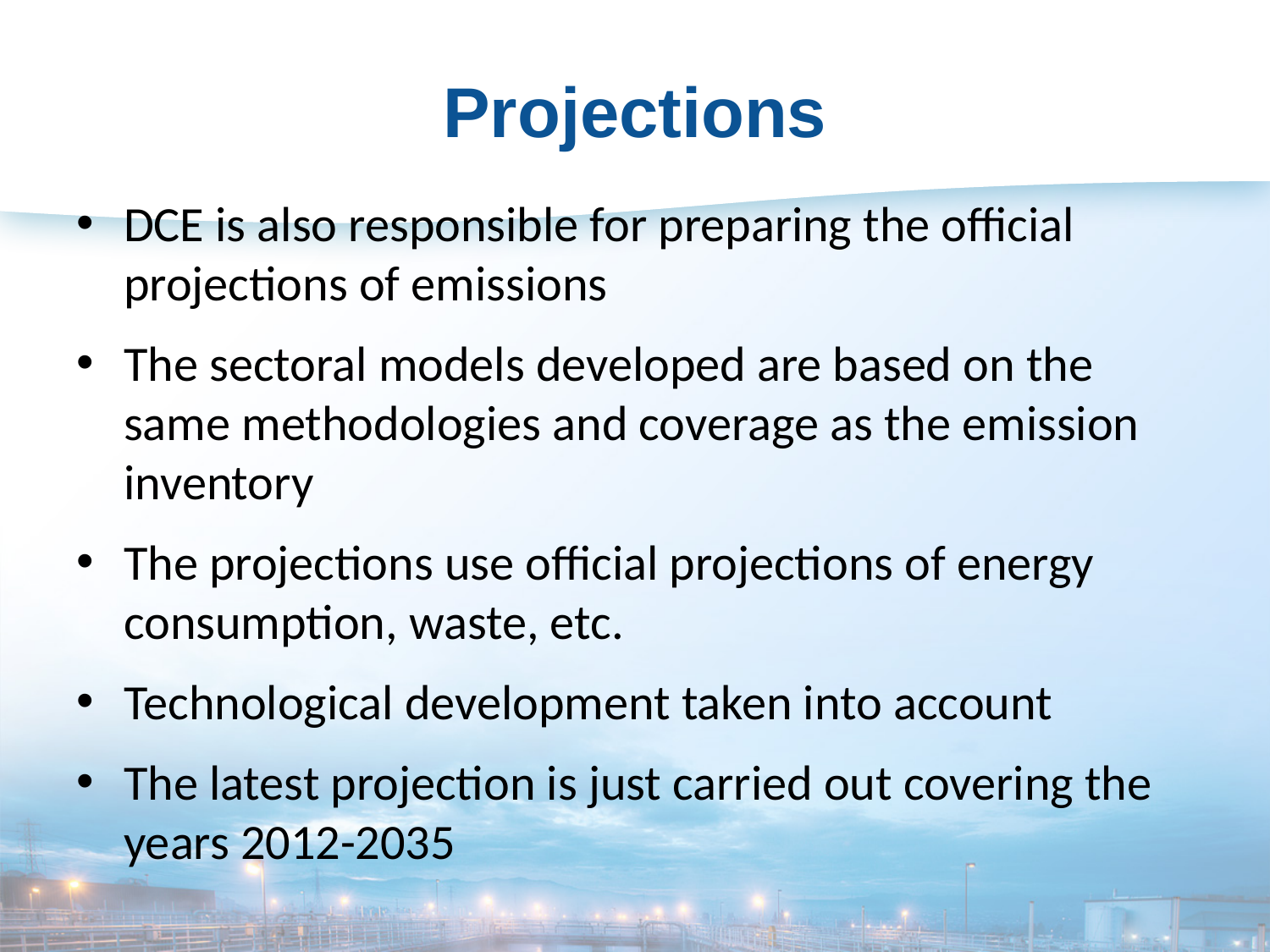

# Projections
DCE is also responsible for preparing the official projections of emissions
The sectoral models developed are based on the same methodologies and coverage as the emission inventory
The projections use official projections of energy consumption, waste, etc.
Technological development taken into account
The latest projection is just carried out covering the years 2012-2035